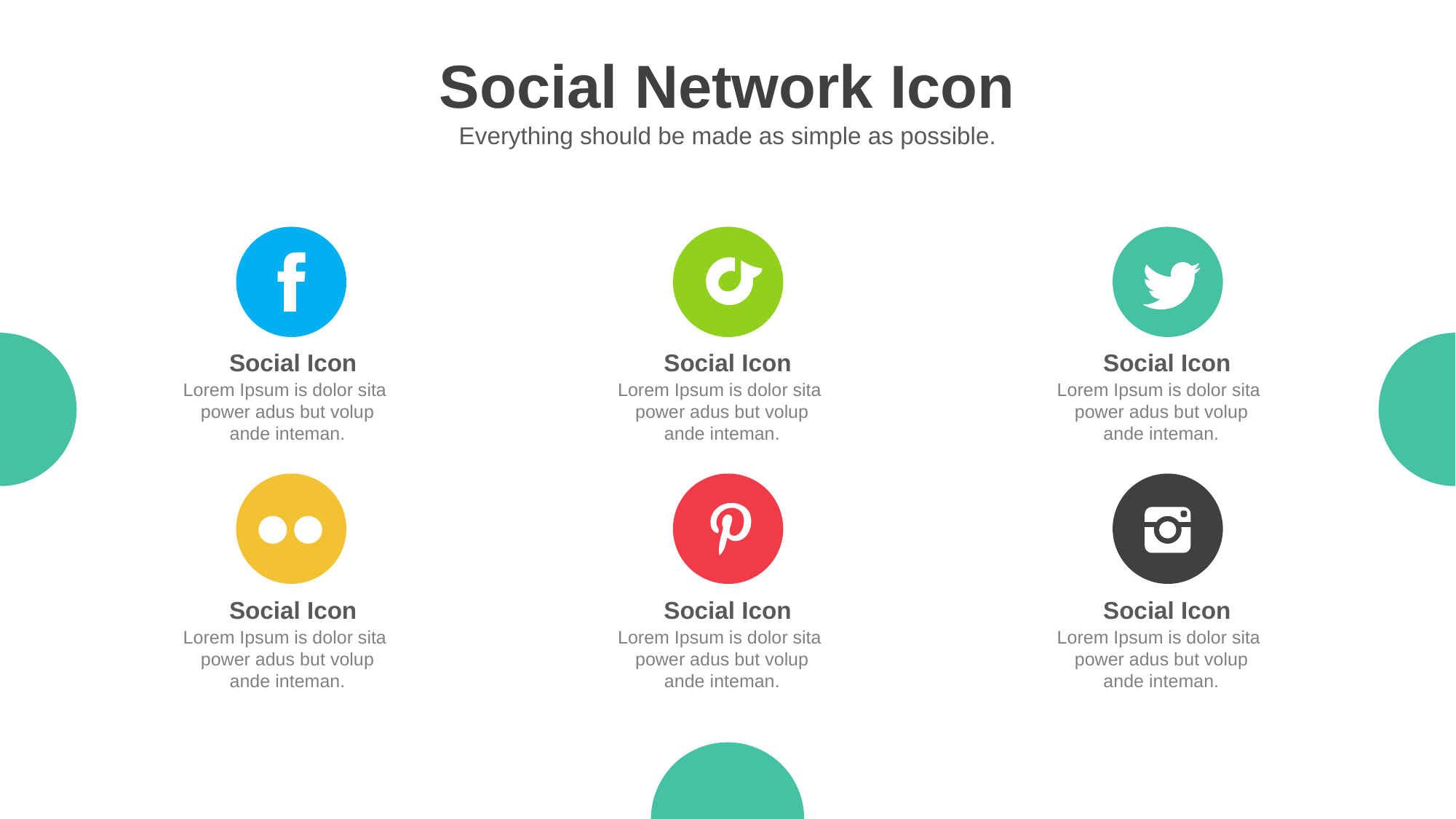

Social Network Icon
Everything should be made as simple as possible.

Social Icon
Lorem Ipsum is dolor sita  power adus but volup
ande inteman.
Social Icon
Lorem Ipsum is dolor sita  power adus but volup
ande inteman.
Social Icon
Lorem Ipsum is dolor sita  power adus but volup
ande inteman.

Social Icon
Lorem Ipsum is dolor sita  power adus but volup
ande inteman.
Social Icon
Lorem Ipsum is dolor sita  power adus but volup
ande inteman.
Social Icon
Lorem Ipsum is dolor sita  power adus but volup
ande inteman.